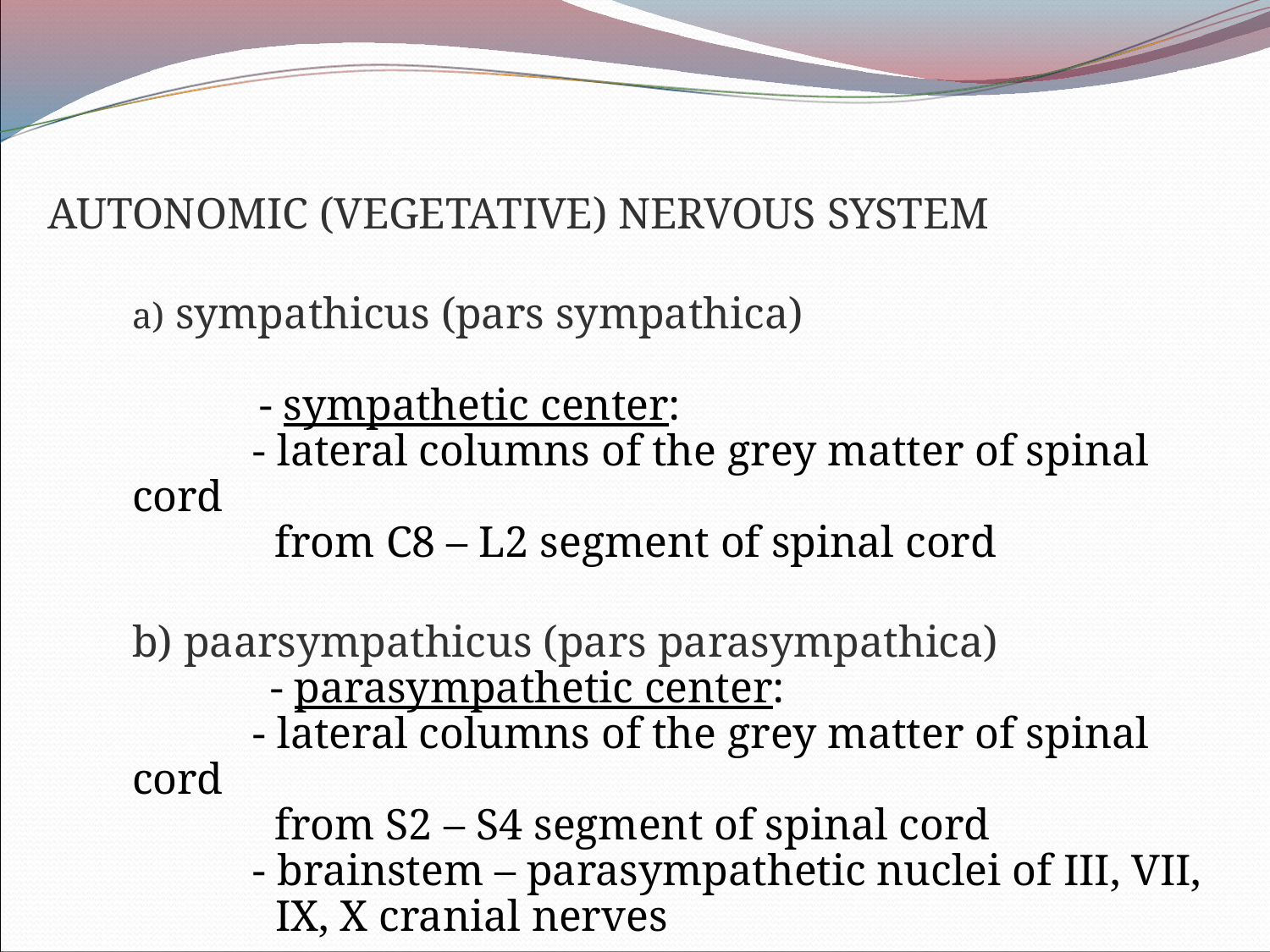

AUTONOMIC (VEGETATIVE) NERVOUS SYSTEM
a) sympathicus (pars sympathica)
	- sympathetic center:
           - lateral columns of the grey matter of spinal cord
             from C8 – L2 segment of spinal cord
b) paarsympathicus (pars parasympathica)
	 - parasympathetic center:
           - lateral columns of the grey matter of spinal cord
             from S2 – S4 segment of spinal cord
           - brainstem – parasympathetic nuclei of III, VII,
             IX, X cranial nerves